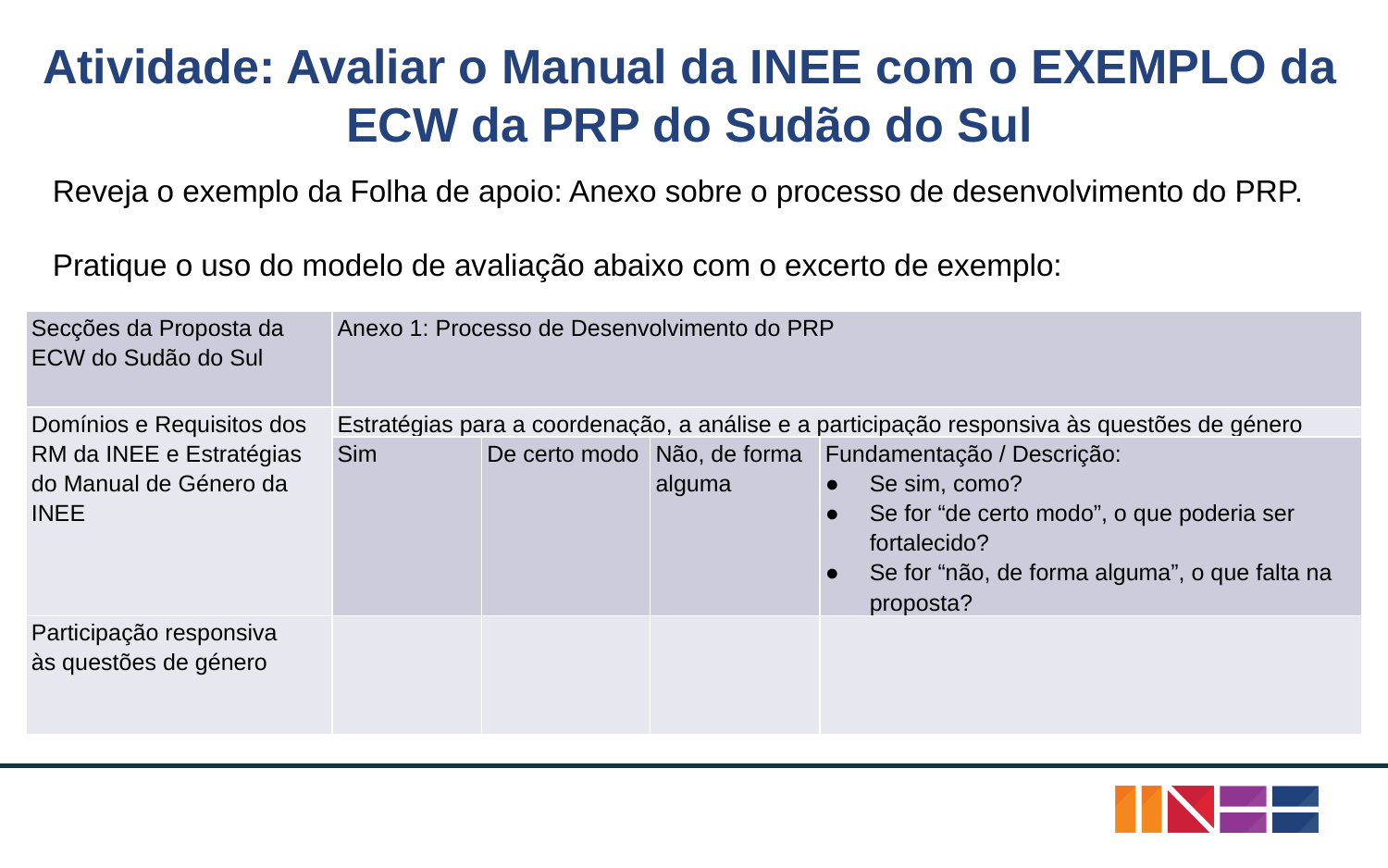

# Atividade: Avaliar o Manual da INEE com o EXEMPLO da ECW da PRP do Sudão do Sul
Reveja o exemplo da Folha de apoio: Anexo sobre o processo de desenvolvimento do PRP.

Pratique o uso do modelo de avaliação abaixo com o excerto de exemplo:
| Secções da Proposta da ECW do Sudão do Sul | Anexo 1: Processo de Desenvolvimento do PRP |  |  |  |
| --- | --- | --- | --- | --- |
| Domínios e Requisitos dos RM da INEE e Estratégias do Manual de Género da INEE | Estratégias para a coordenação, a análise e a participação responsiva às questões de género |  |  |  |
|  | Sim | De certo modo | Não, de forma alguma | Fundamentação / Descrição: Se sim, como? Se for “de certo modo”, o que poderia ser fortalecido? Se for “não, de forma alguma”, o que falta na proposta? |
| Participação responsiva às questões de género |  |  |  |  |